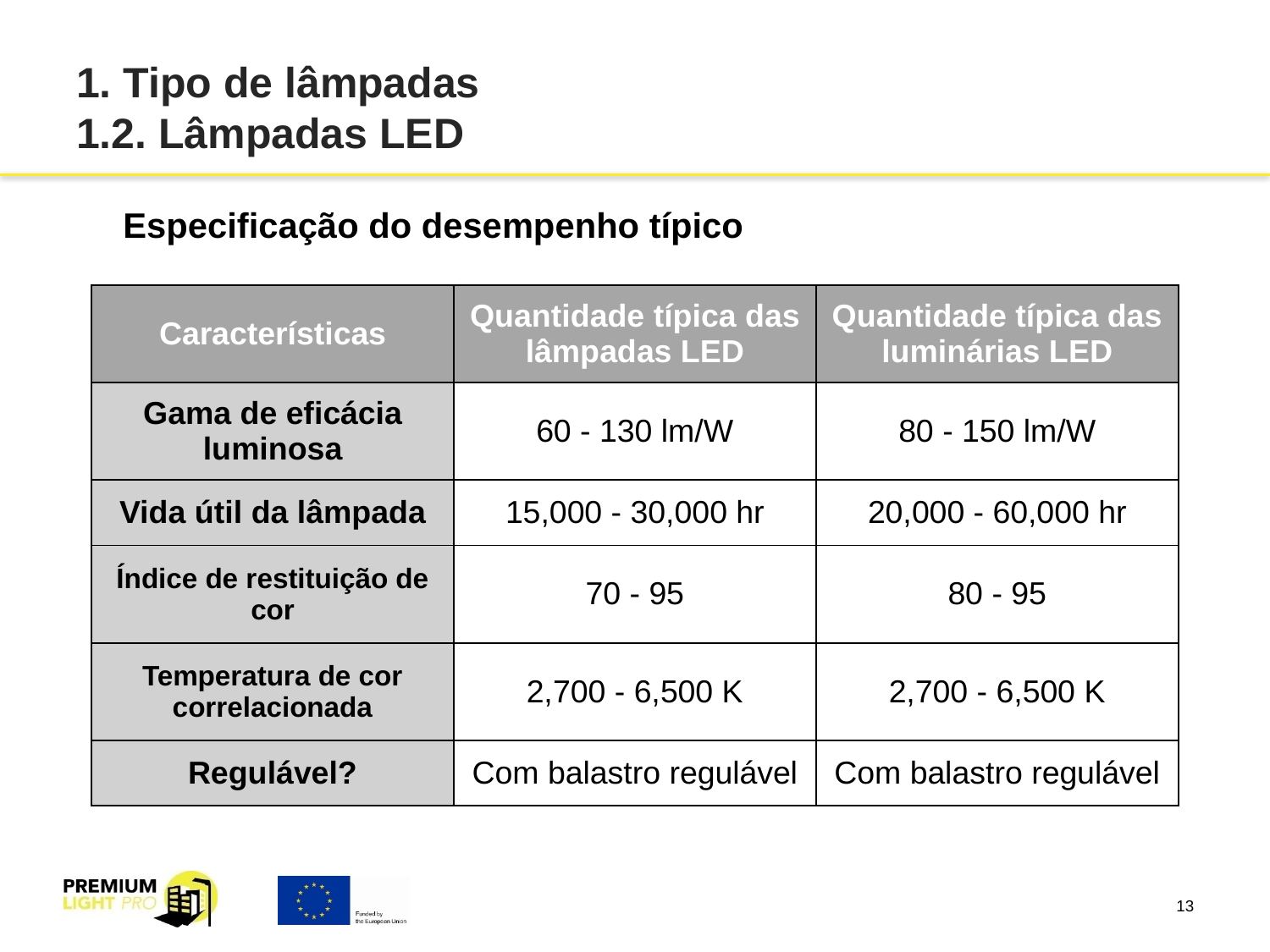

# 1. Tipo de lâmpadas 1.2. Lâmpadas LED
Especificação do desempenho típico
| Características | Quantidade típica das lâmpadas LED | Quantidade típica das luminárias LED |
| --- | --- | --- |
| Gama de eficácia luminosa | 60 - 130 lm/W | 80 - 150 lm/W |
| Vida útil da lâmpada | 15,000 - 30,000 hr | 20,000 - 60,000 hr |
| Índice de restituição de cor | 70 - 95 | 80 - 95 |
| Temperatura de cor correlacionada | 2,700 - 6,500 K | 2,700 - 6,500 K |
| Regulável? | Com balastro regulável | Com balastro regulável |